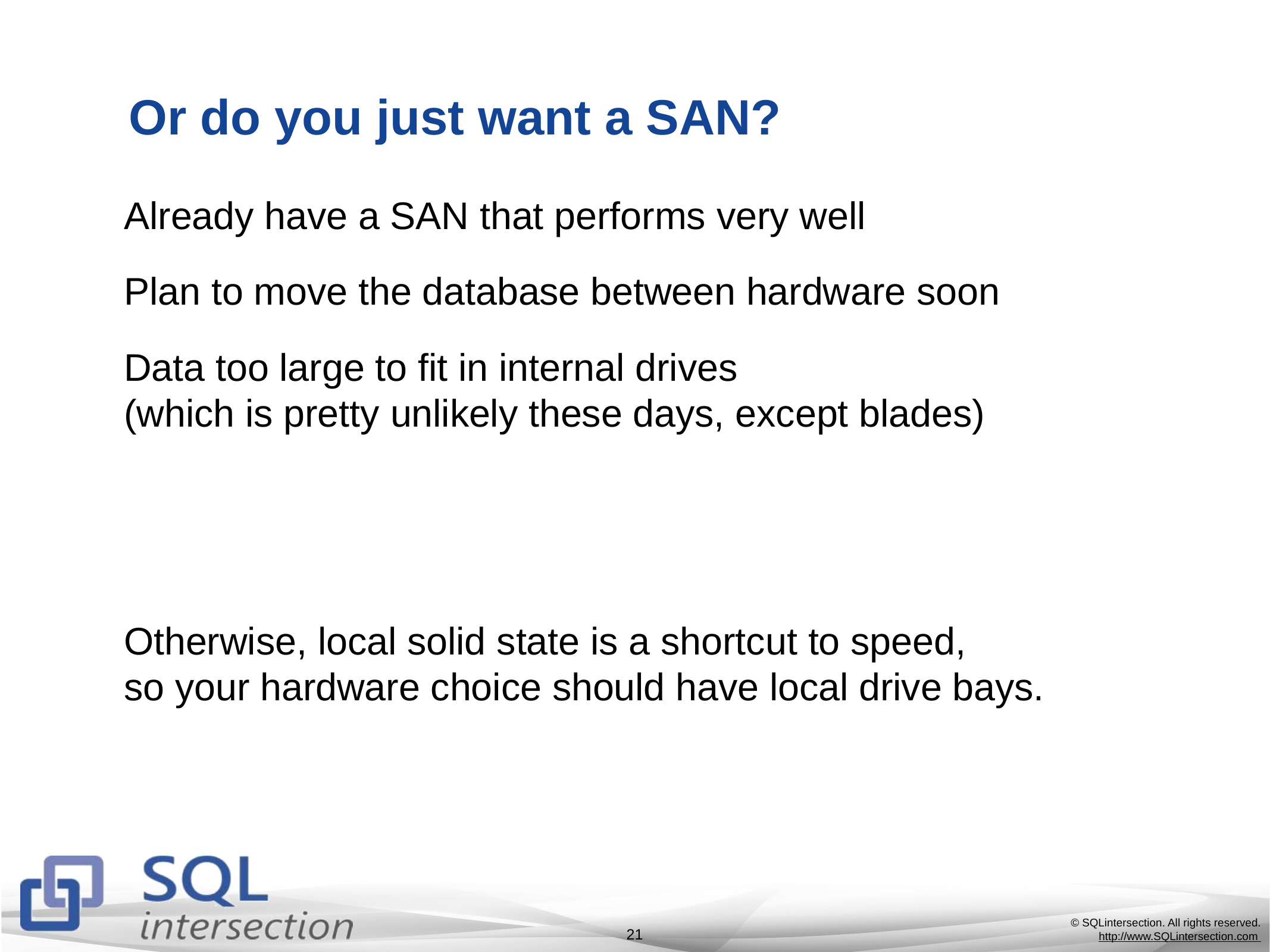

# Or do you just want a SAN?
Already have a SAN that performs very well
Plan to move the database between hardware soon
Data too large to fit in internal drives
(which is pretty unlikely these days, except blades)

Otherwise, local solid state is a shortcut to speed,
so your hardware choice should have local drive bays.